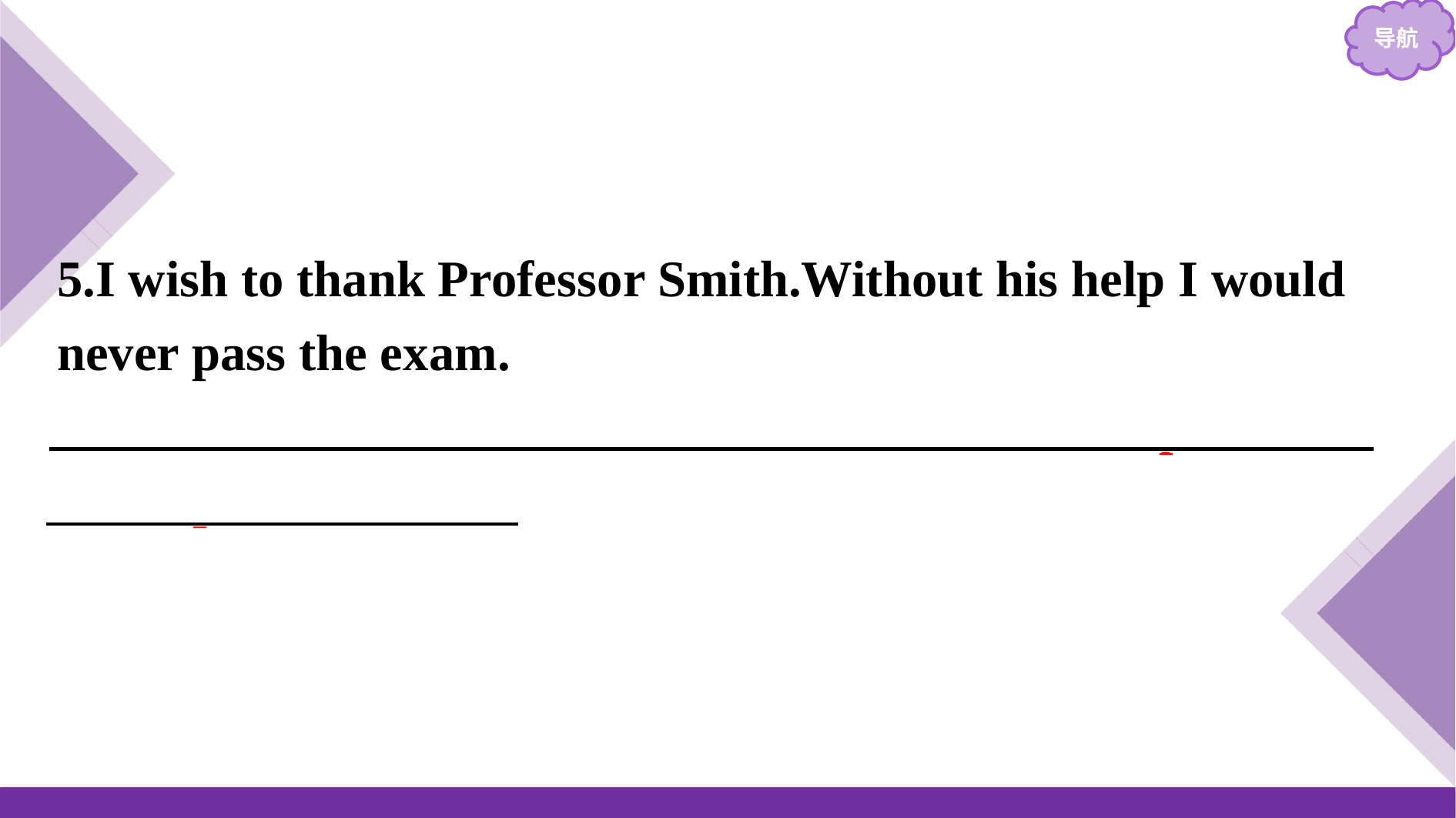

5.I wish to thank Professor Smith.Without his help I would never pass the exam.
I wish to thank Professor Smith,without whose help I would never pass the exam.